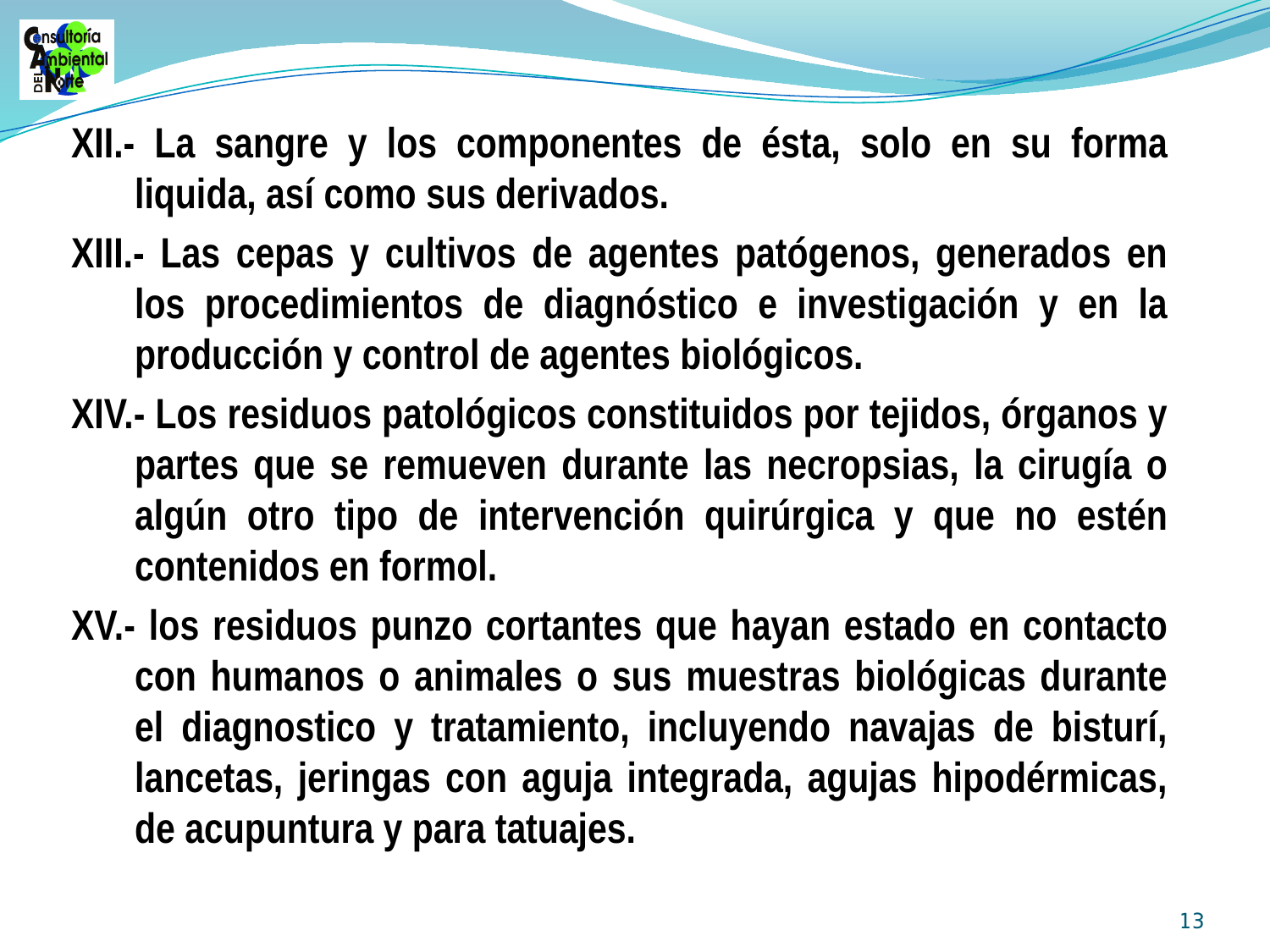

XII.- La sangre y los componentes de ésta, solo en su forma liquida, así como sus derivados.
XIII.- Las cepas y cultivos de agentes patógenos, generados en los procedimientos de diagnóstico e investigación y en la producción y control de agentes biológicos.
XIV.- Los residuos patológicos constituidos por tejidos, órganos y partes que se remueven durante las necropsias, la cirugía o algún otro tipo de intervención quirúrgica y que no estén contenidos en formol.
XV.- los residuos punzo cortantes que hayan estado en contacto con humanos o animales o sus muestras biológicas durante el diagnostico y tratamiento, incluyendo navajas de bisturí, lancetas, jeringas con aguja integrada, agujas hipodérmicas, de acupuntura y para tatuajes.

13